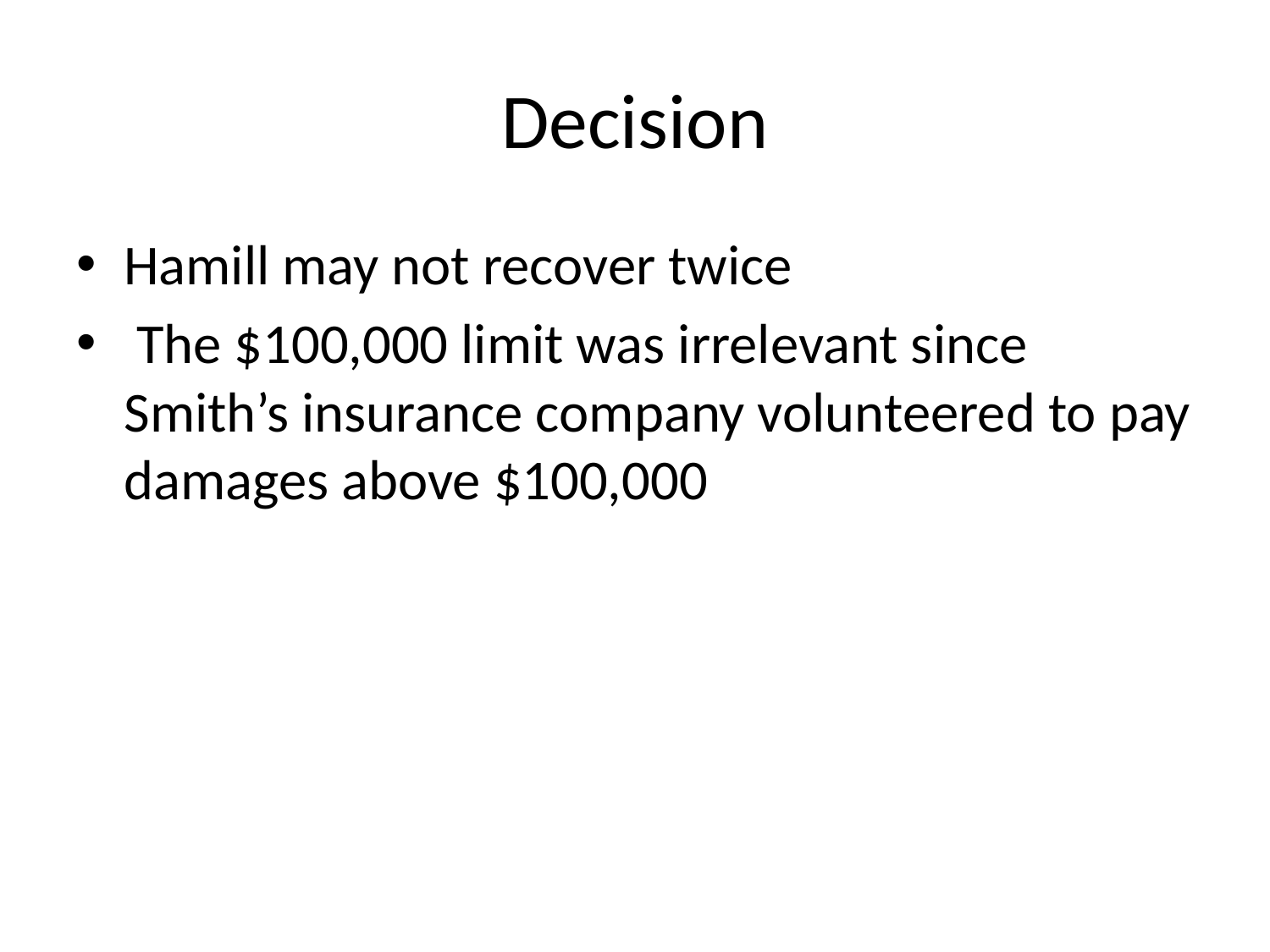

# Decision
Hamill may not recover twice
 The $100,000 limit was irrelevant since Smith’s insurance company volunteered to pay damages above $100,000